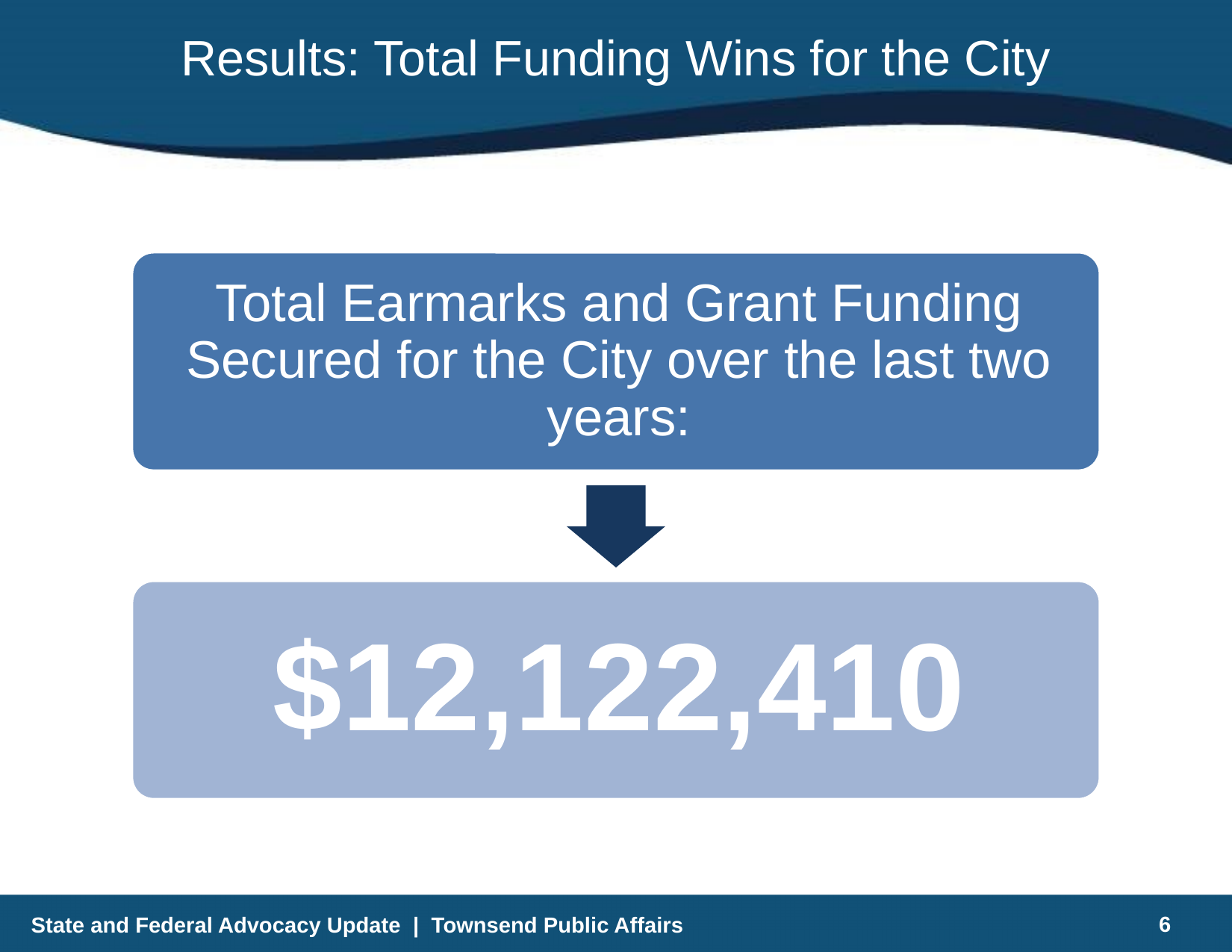

# Results: Total Funding Wins for the City
Total Earmarks and Grant Funding Secured for the City over the last two years:

$12,122,410
State and Federal Advocacy Update  |  Townsend Public Affairs